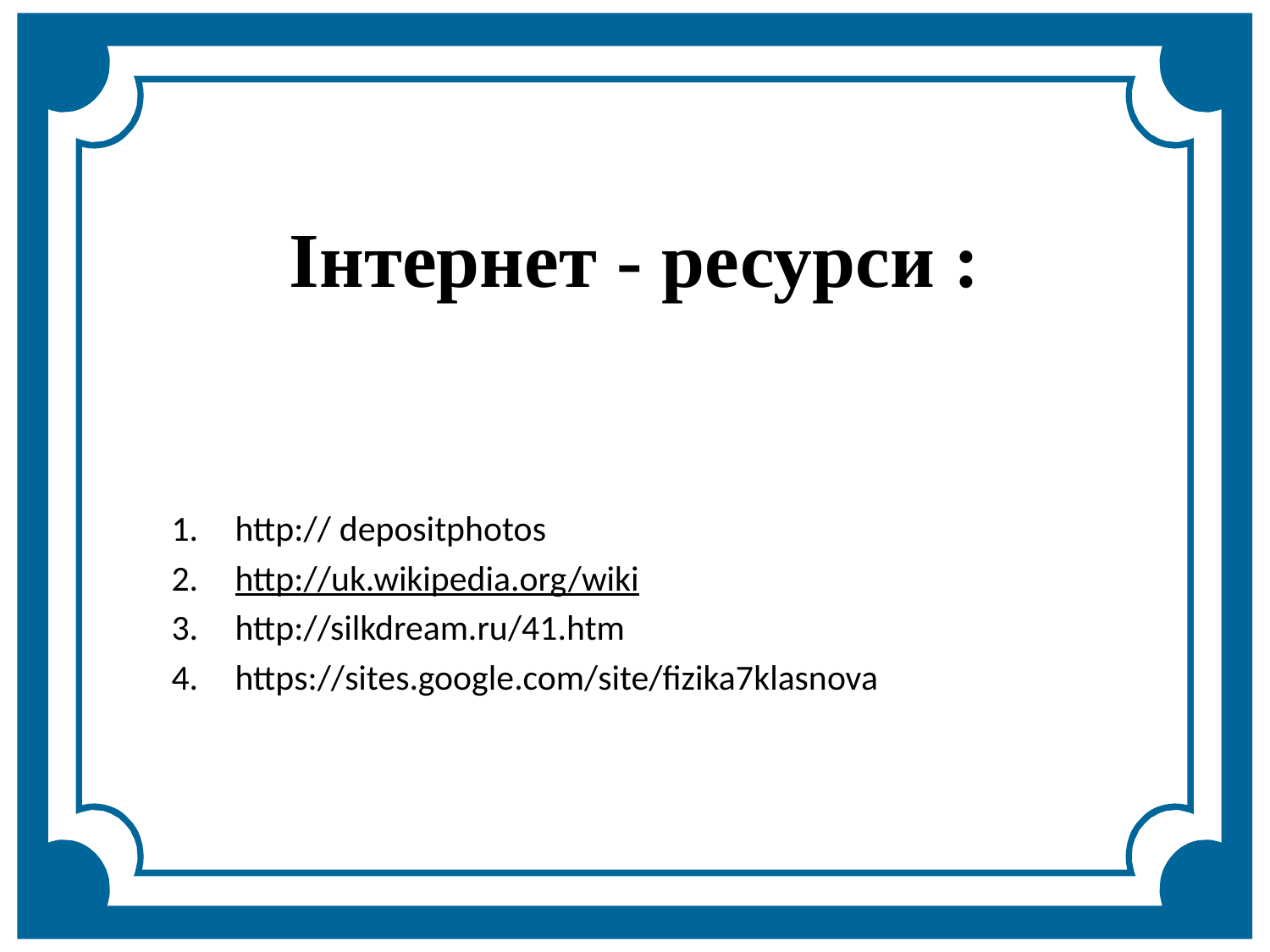

# Інтернет - ресурси :
http:// depositphotos
http://uk.wikipedia.org/wiki
http://silkdream.ru/41.htm
https://sites.google.com/site/fizika7klasnova